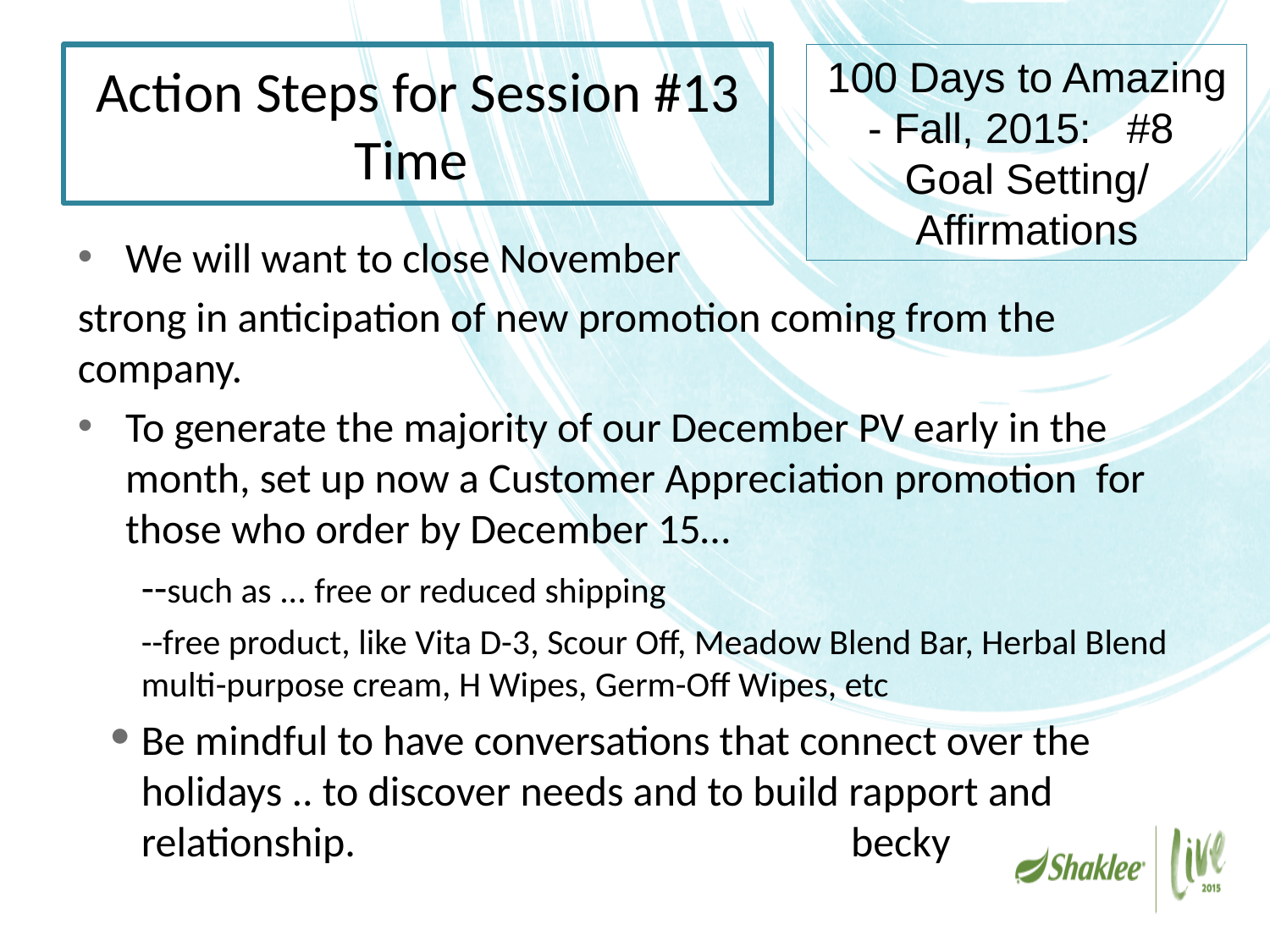

# Action Steps for Session #13 Time
100 Days to Amazing - Fall, 2015:   #8  Goal Setting/ Affirmations
We will want to close November
strong in anticipation of new promotion coming from the company.
To generate the majority of our December PV early in the month, set up now a Customer Appreciation promotion  for those who order by December 15…
--such as ... free or reduced shipping
--free product, like Vita D-3, Scour Off, Meadow Blend Bar, Herbal Blend multi-purpose cream, H Wipes, Germ-Off Wipes, etc
Be mindful to have conversations that connect over the holidays .. to discover needs and to build rapport and relationship.                                                    becky